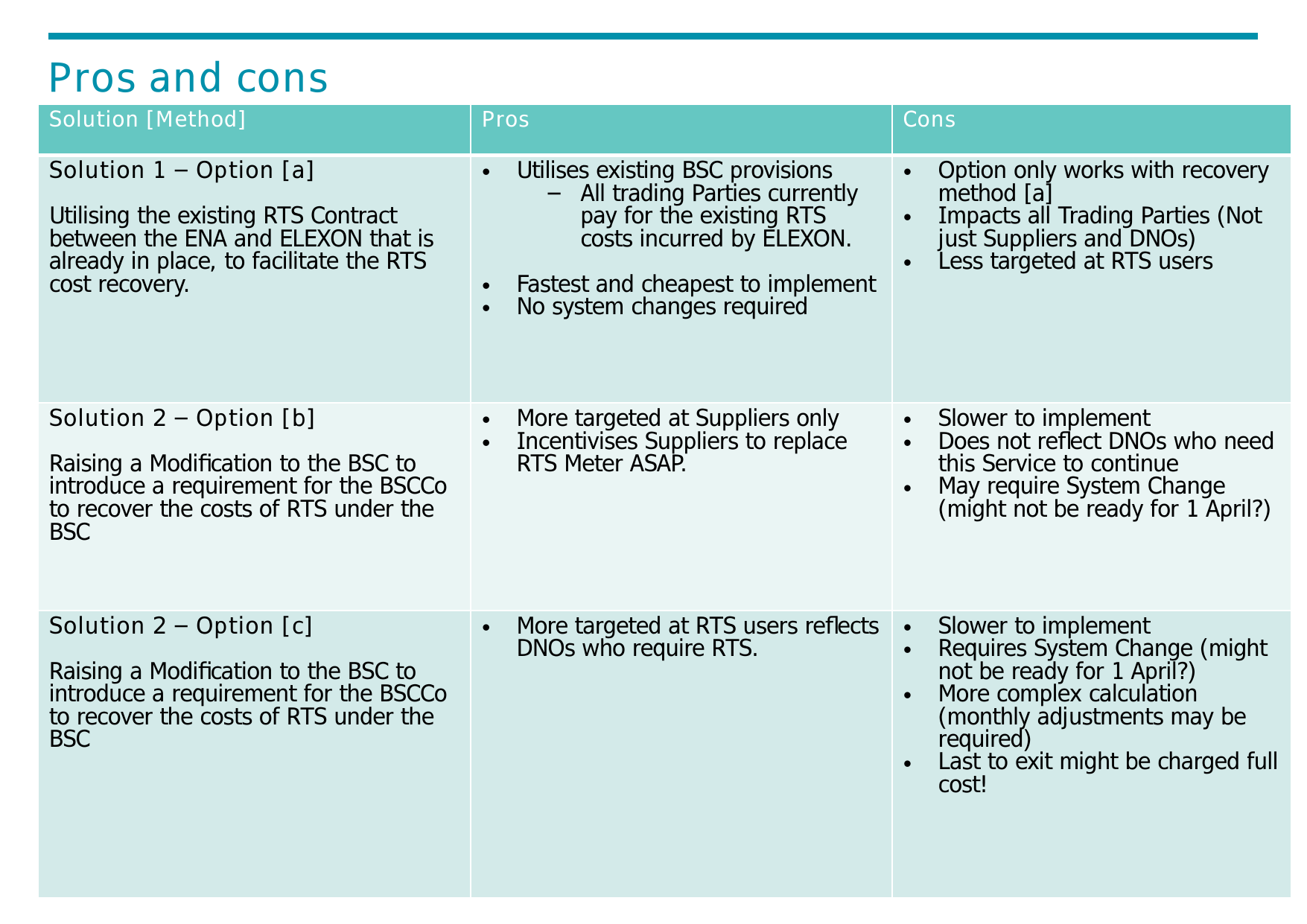

# Pros and cons
| Solution [Method] | Pros | Cons |
| --- | --- | --- |
| Solution 1 – Option [a] Utilising the existing RTS Contract between the ENA and ELEXON that is already in place, to facilitate the RTS cost recovery. | Utilises existing BSC provisions All trading Parties currently pay for the existing RTS costs incurred by ELEXON. Fastest and cheapest to implement No system changes required | Option only works with recovery method [a] Impacts all Trading Parties (Not just Suppliers and DNOs) Less targeted at RTS users |
| Solution 2 – Option [b] Raising a Modification to the BSC to introduce a requirement for the BSCCo to recover the costs of RTS under the BSC | More targeted at Suppliers only Incentivises Suppliers to replace RTS Meter ASAP. | Slower to implement Does not reflect DNOs who need this Service to continue May require System Change (might not be ready for 1 April?) |
| Solution 2 – Option [c] Raising a Modification to the BSC to introduce a requirement for the BSCCo to recover the costs of RTS under the BSC | More targeted at RTS users reflects DNOs who require RTS. | Slower to implement Requires System Change (might not be ready for 1 April?) More complex calculation (monthly adjustments may be required) Last to exit might be charged full cost! |
21